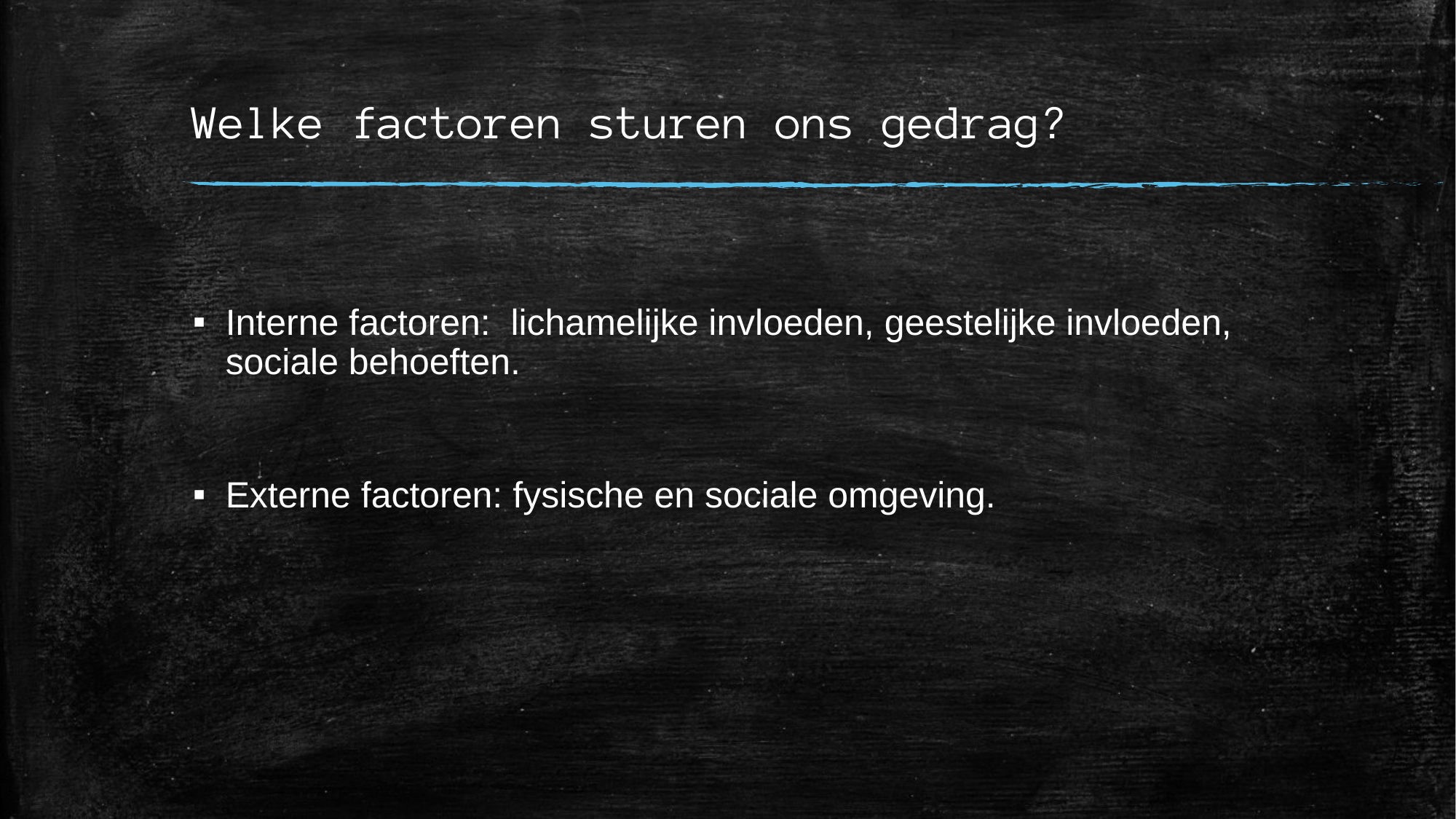

# Welke factoren sturen ons gedrag?

Interne factoren:  lichamelijke invloeden, geestelijke invloeden, sociale behoeften.

Externe factoren: fysische en sociale omgeving.